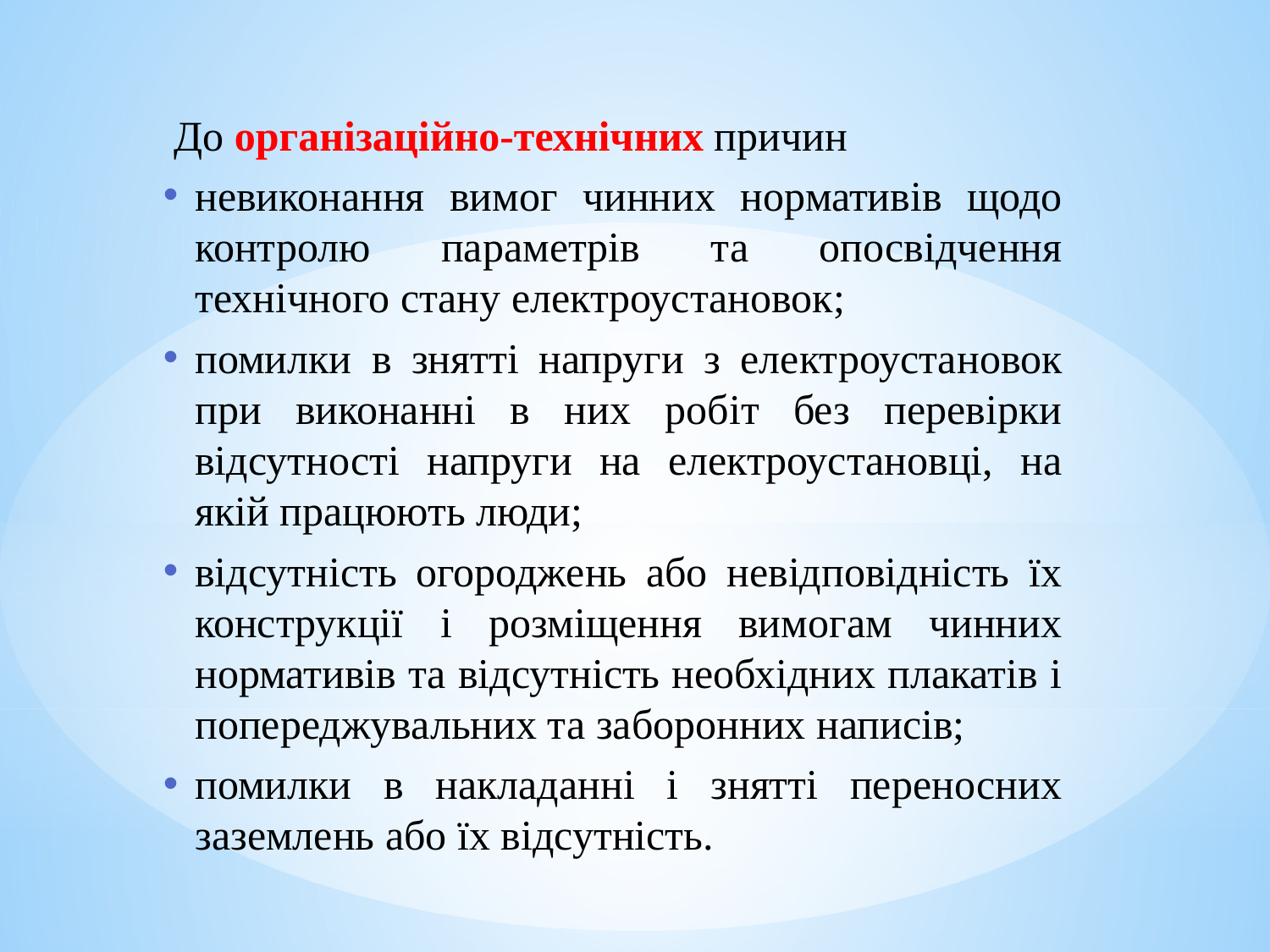

До організаційно-технічних причин
невиконання вимог чинних нормативів щодо контролю параметрів та опосвідчення технічного стану електроустановок;
помилки в знятті напруги з електроустановок при виконанні в них робіт без перевірки відсутності напруги на електроустановці, на якій працюють люди;
відсутність огороджень або невідповідність їх конструкції і розміщення вимогам чинних нормативів та відсутність необхідних плакатів і попереджувальних та заборонних написів;
помилки в накладанні і знятті переносних заземлень або їх відсутність.